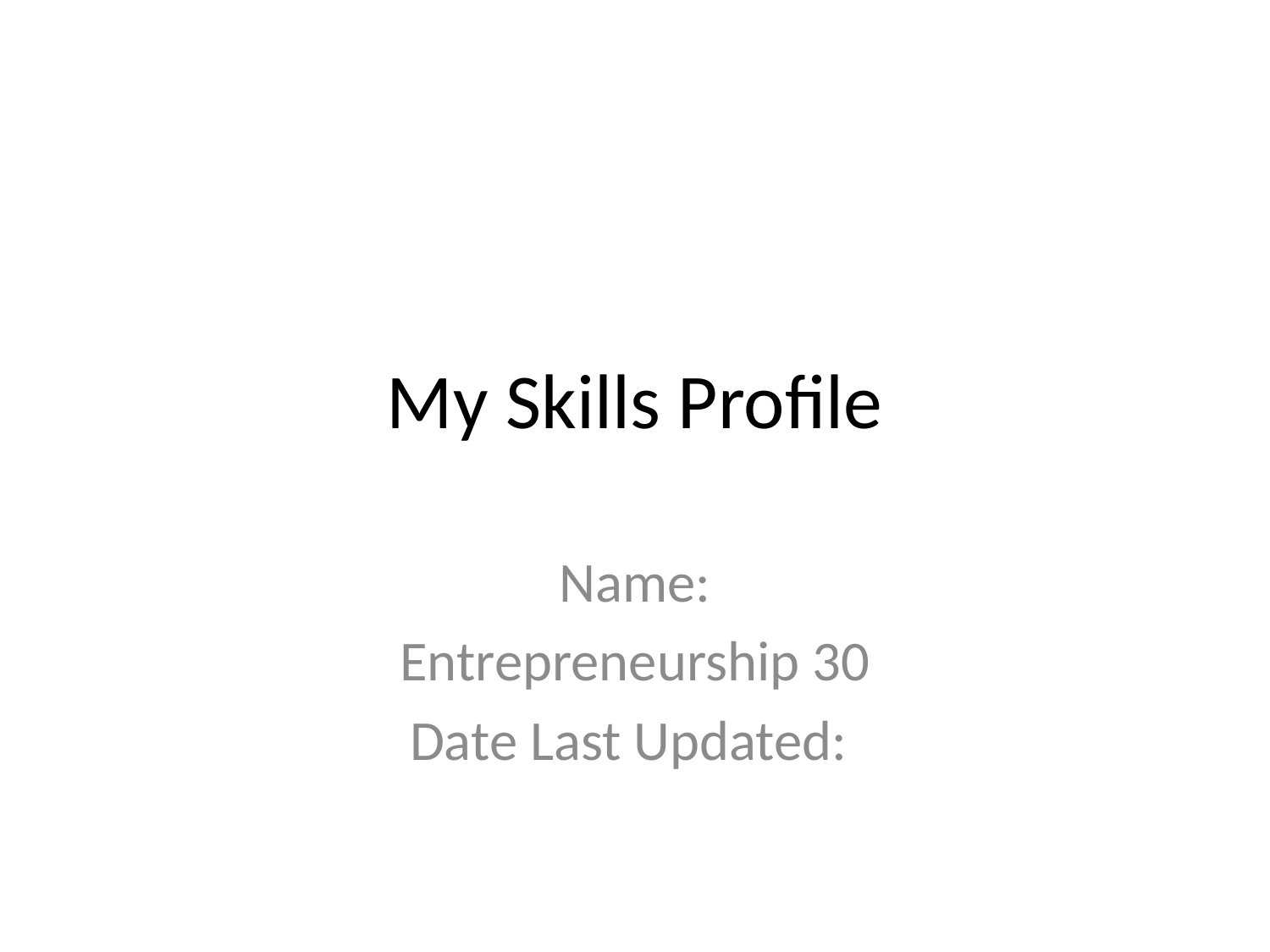

# My Skills Profile
Name:
Entrepreneurship 30
Date Last Updated: